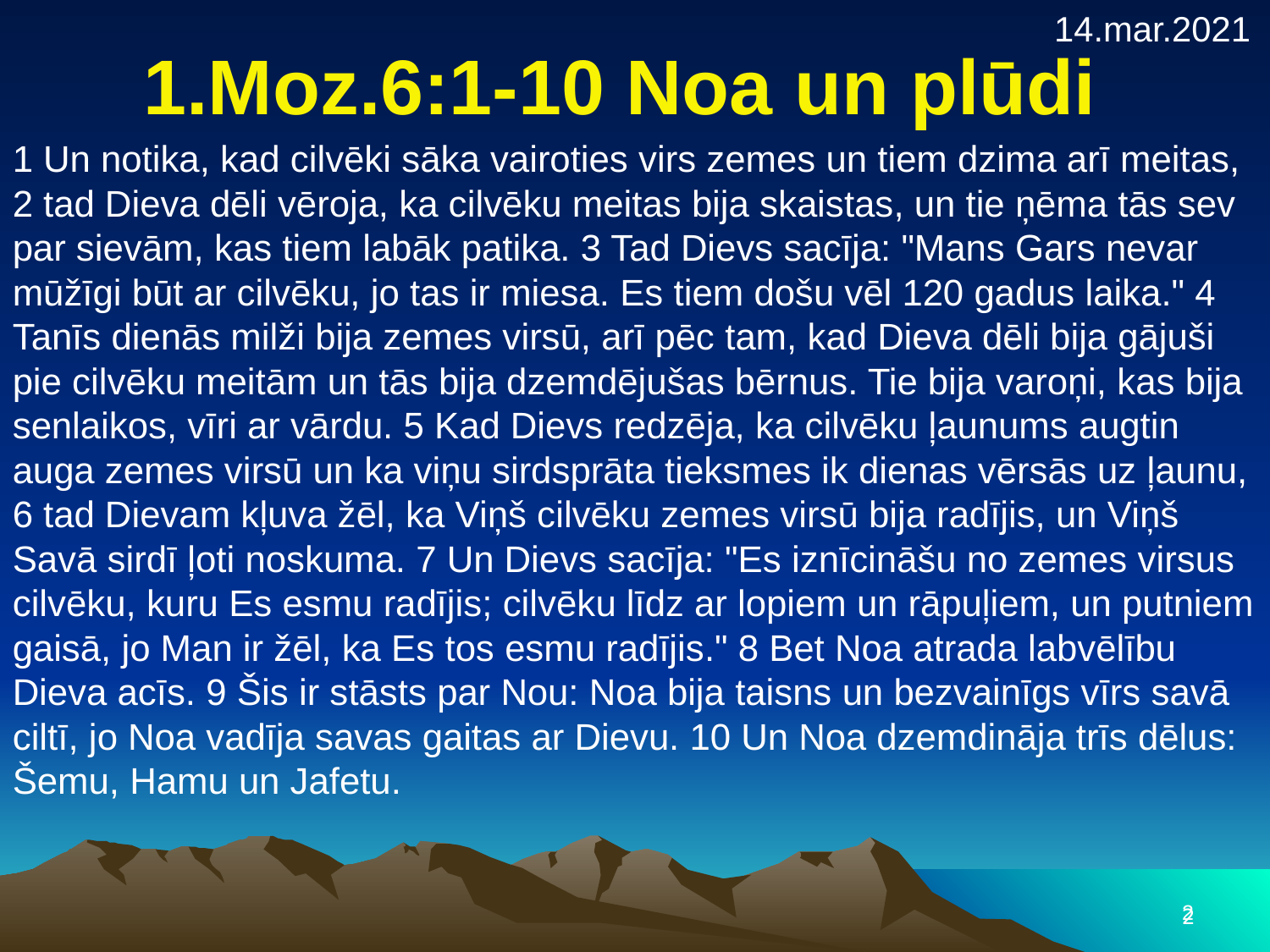

14.mar.2021
1.Moz.6:1-10 Noa un plūdi
1 Un notika, kad cilvēki sāka vairoties virs zemes un tiem dzima arī meitas, 2 tad Dieva dēli vēroja, ka cilvēku meitas bija skaistas, un tie ņēma tās sev par sievām, kas tiem labāk patika. 3 Tad Dievs sacīja: "Mans Gars nevar mūžīgi būt ar cilvēku, jo tas ir miesa. Es tiem došu vēl 120 gadus laika." 4 Tanīs dienās milži bija zemes virsū, arī pēc tam, kad Dieva dēli bija gājuši pie cilvēku meitām un tās bija dzemdējušas bērnus. Tie bija varoņi, kas bija senlaikos, vīri ar vārdu. 5 Kad Dievs redzēja, ka cilvēku ļaunums augtin auga zemes virsū un ka viņu sirdsprāta tieksmes ik dienas vērsās uz ļaunu, 6 tad Dievam kļuva žēl, ka Viņš cilvēku zemes virsū bija radījis, un Viņš Savā sirdī ļoti noskuma. 7 Un Dievs sacīja: "Es iznīcināšu no zemes virsus cilvēku, kuru Es esmu radījis; cilvēku līdz ar lopiem un rāpuļiem, un putniem gaisā, jo Man ir žēl, ka Es tos esmu radījis." 8 Bet Noa atrada labvēlību Dieva acīs. 9 Šis ir stāsts par Nou: Noa bija taisns un bezvainīgs vīrs savā ciltī, jo Noa vadīja savas gaitas ar Dievu. 10 Un Noa dzemdināja trīs dēlus: Šemu, Hamu un Jafetu.
2
2